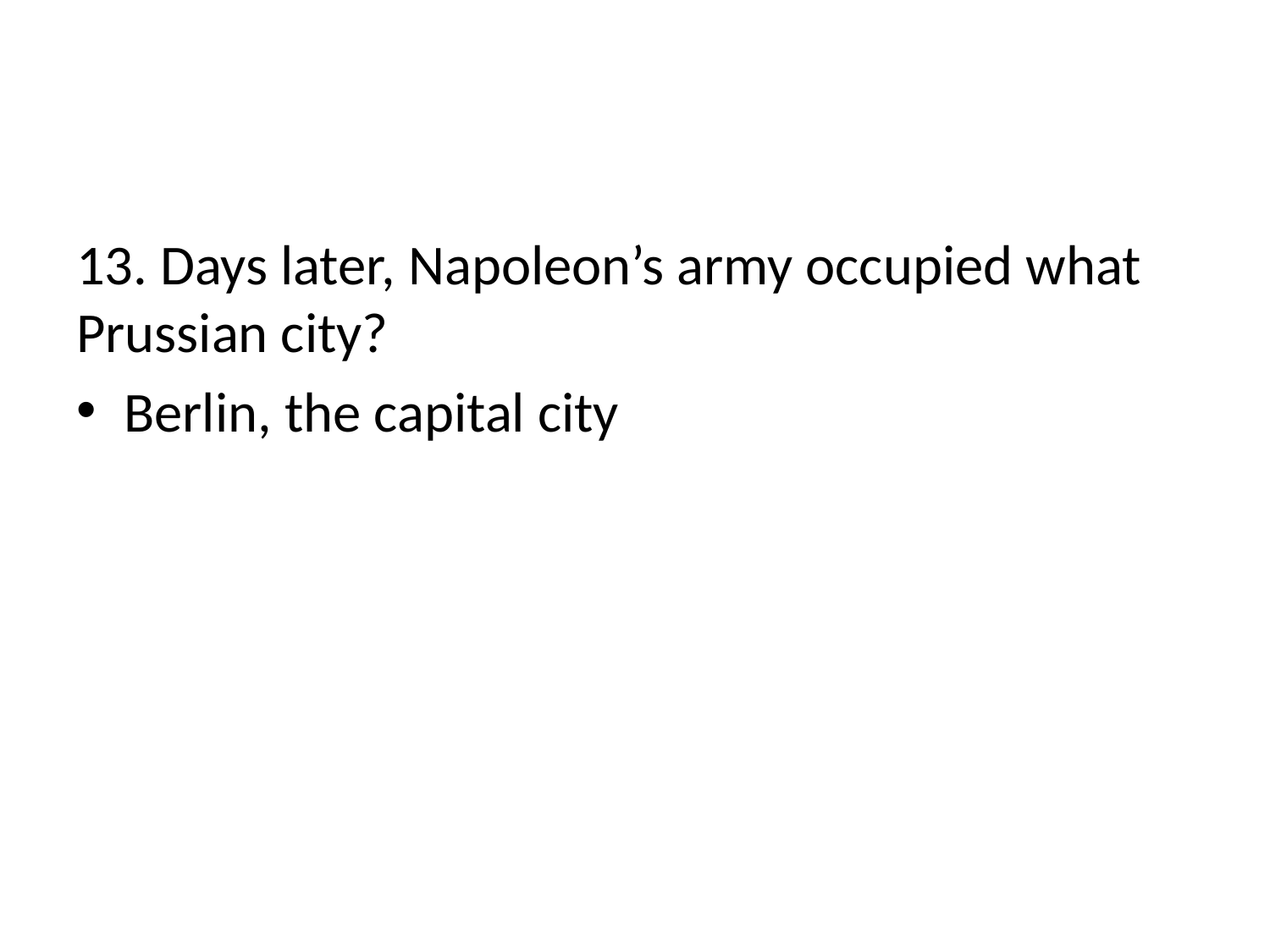

#
13. Days later, Napoleon’s army occupied what Prussian city?
Berlin, the capital city